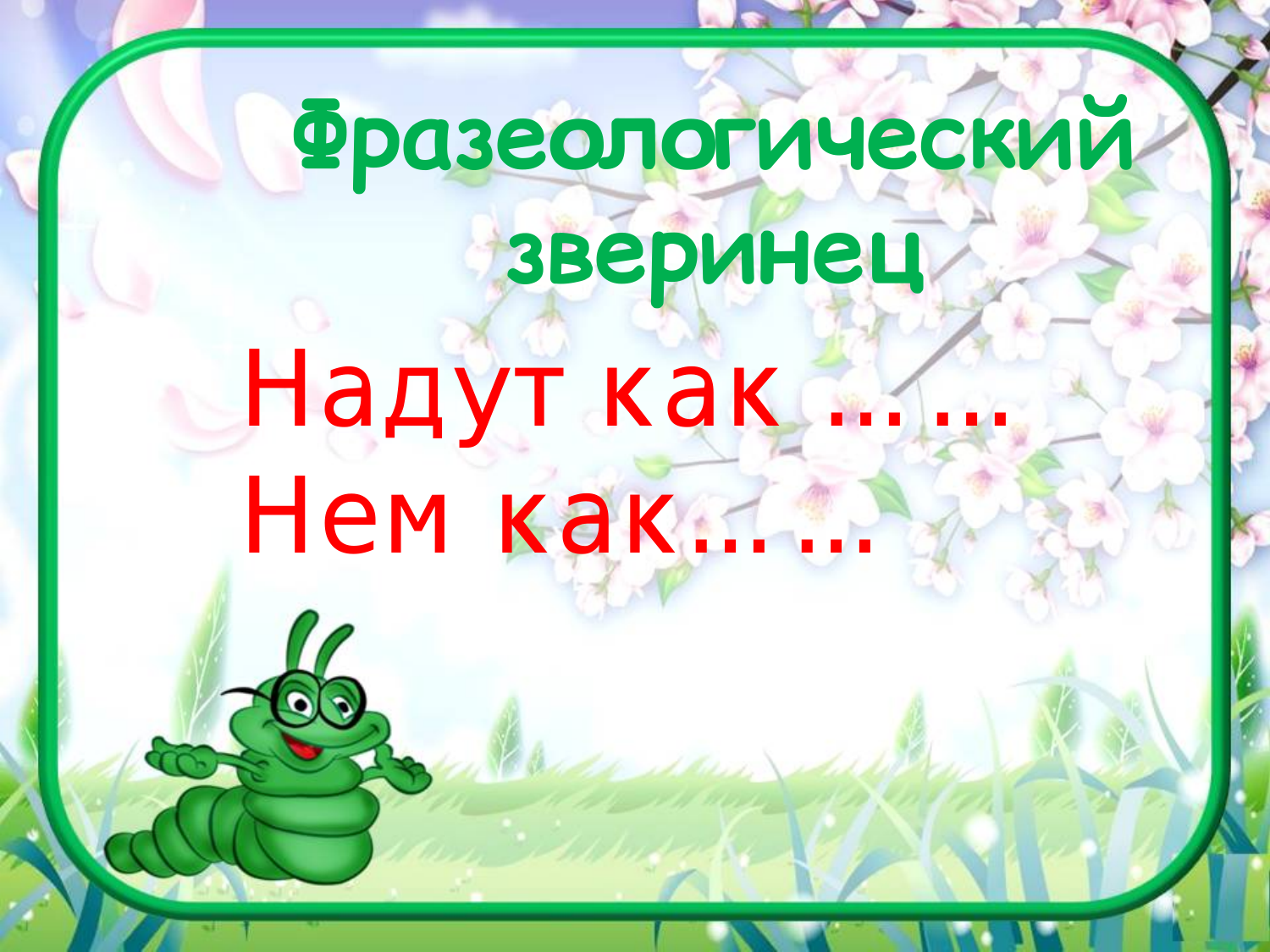

Фразеологический зверинец
Надут как ……
Нем как……